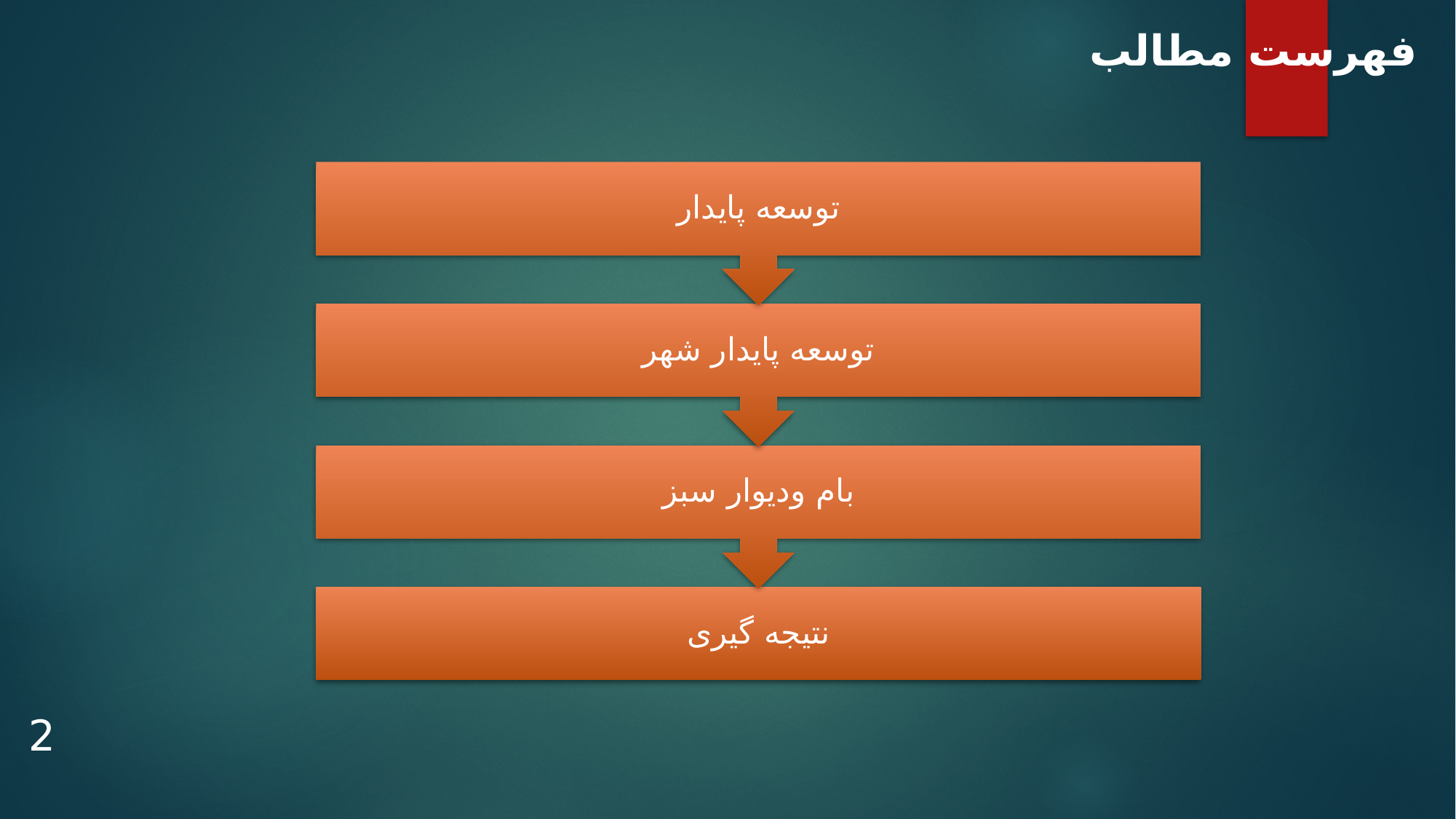

# فهرست مطالب
نتیجه گیری
بام ودیوار سبز
توسعه پایدار شهر
توسعه پایدار

2